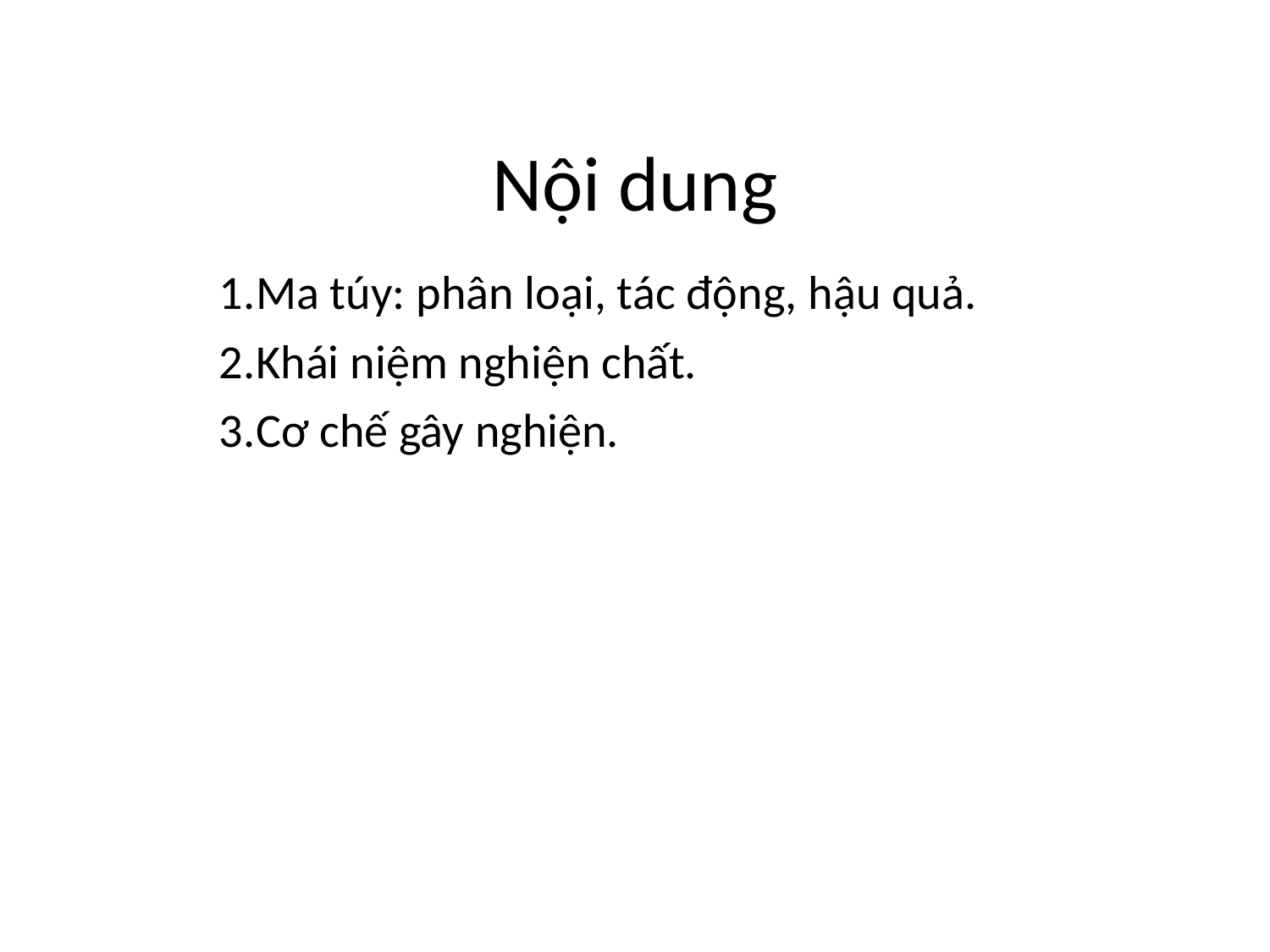

# Nội dung
Ma túy: phân loại, tác động, hậu quả.
Khái niệm nghiện chất.
Cơ chế gây nghiện.